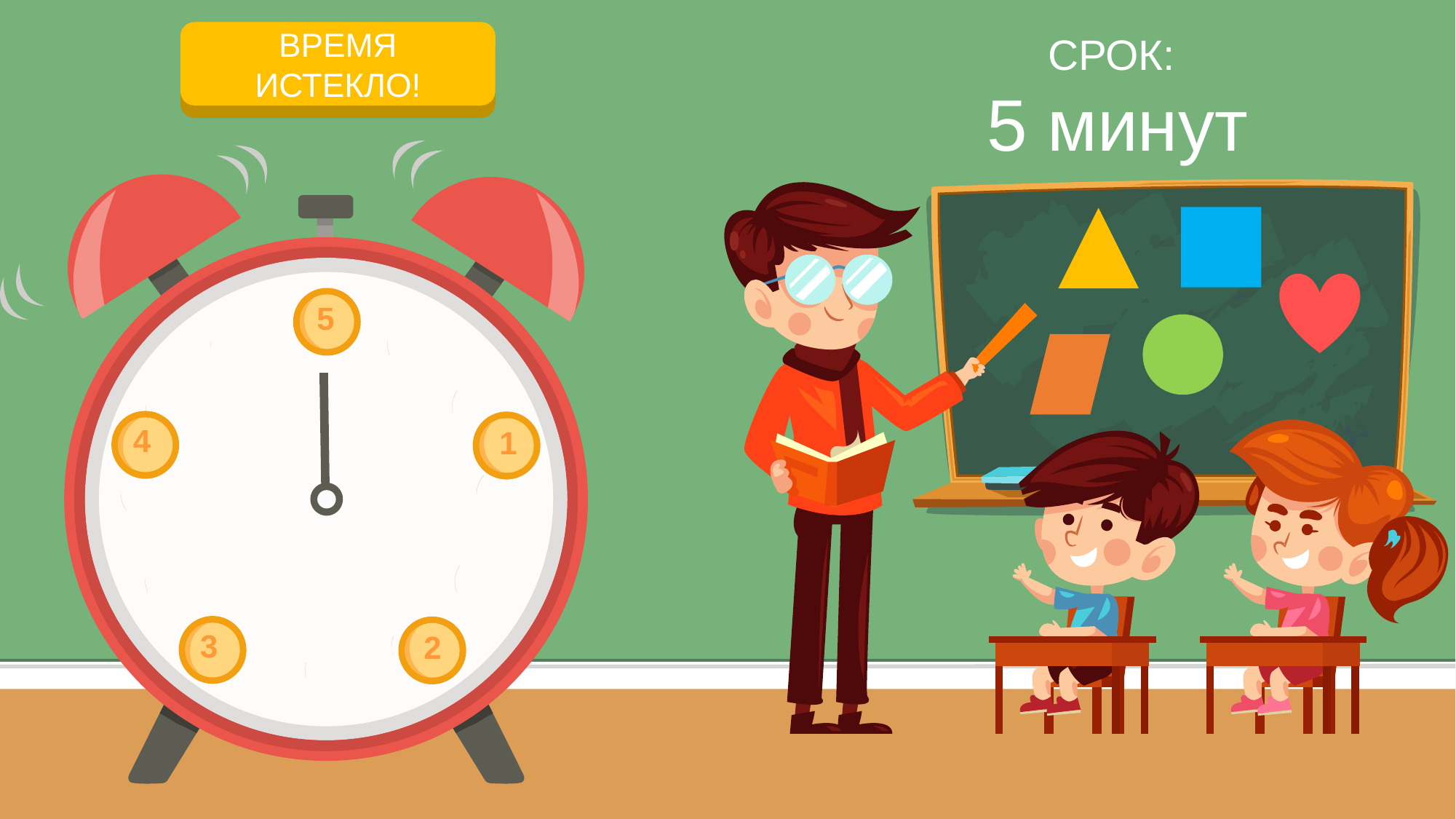

НАЧАЛО ОТСЧЕТА

ВРЕМЯ ИСТЕКЛО!

СРОК:
5 минут

5

4

1

3

2